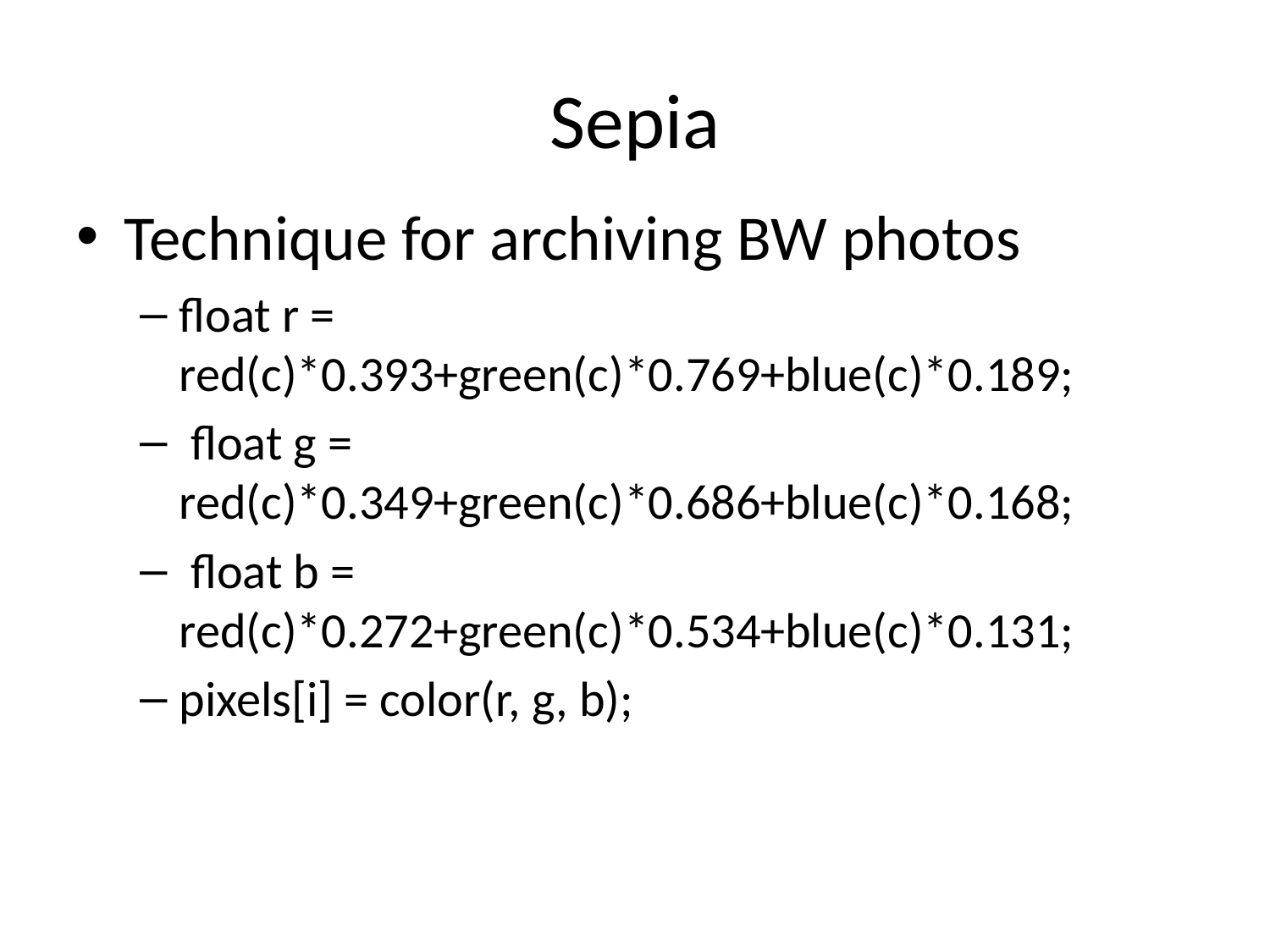

# Sepia
Technique for archiving BW photos
float r = red(c)*0.393+green(c)*0.769+blue(c)*0.189;
 float g = red(c)*0.349+green(c)*0.686+blue(c)*0.168;
 float b = red(c)*0.272+green(c)*0.534+blue(c)*0.131;
pixels[i] = color(r, g, b);